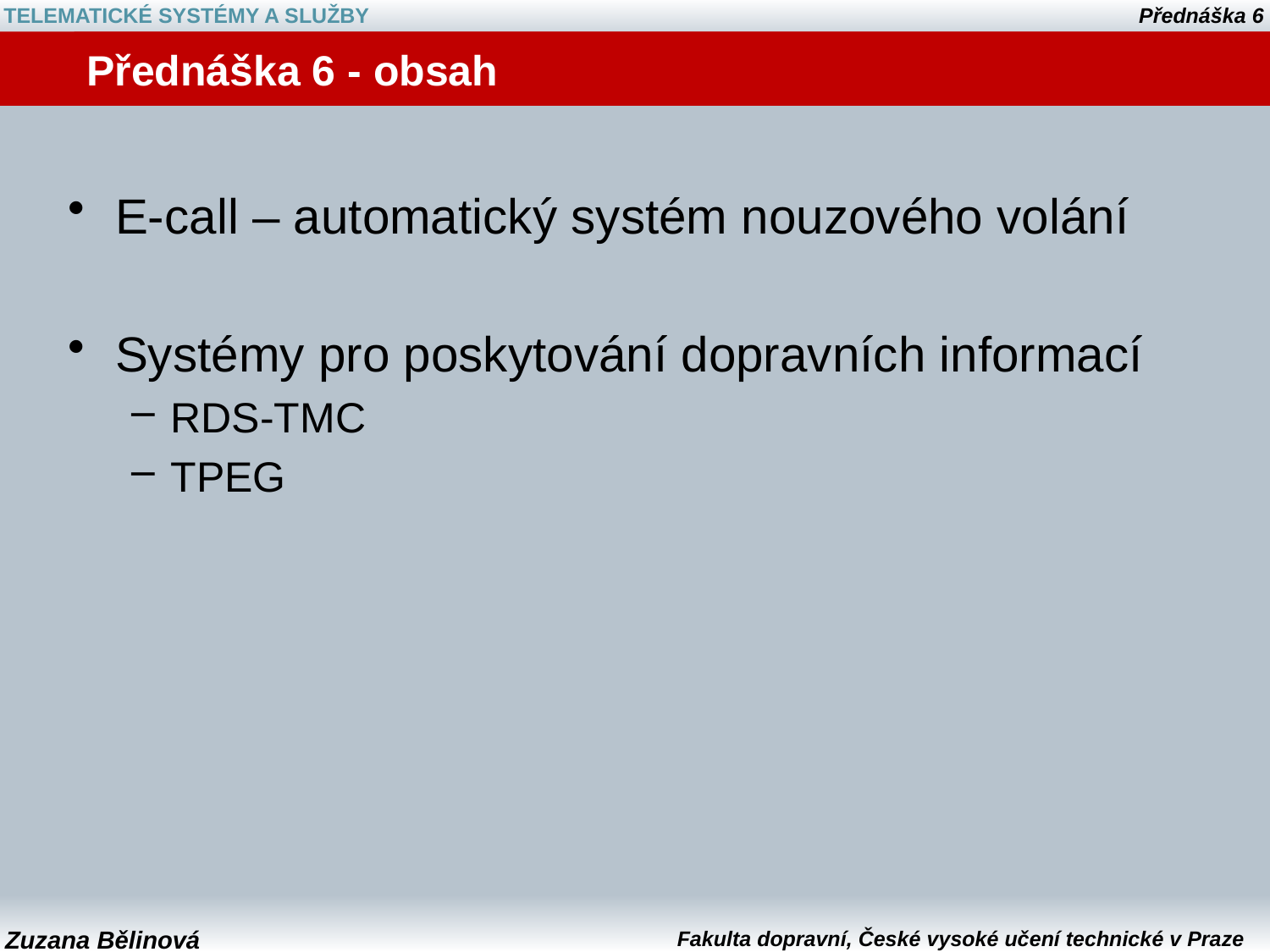

# Přednáška 6 - obsah

E-call – automatický systém nouzového volání

Systémy pro poskytování dopravních informací
RDS-TMC
TPEG